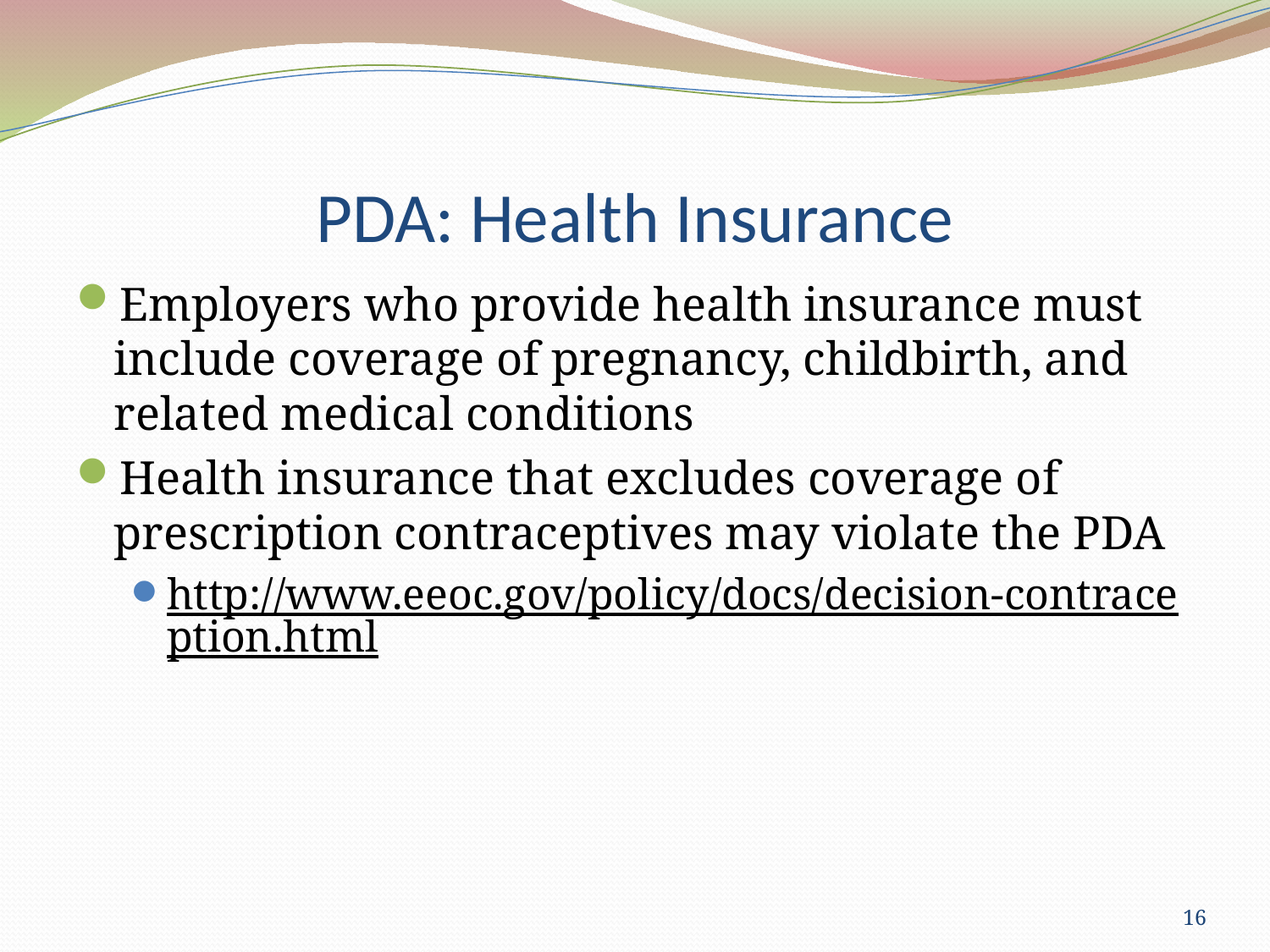

# PDA: Health Insurance
Employers who provide health insurance must include coverage of pregnancy, childbirth, and related medical conditions
Health insurance that excludes coverage of prescription contraceptives may violate the PDA
http://www.eeoc.gov/policy/docs/decision-contraception.html

16